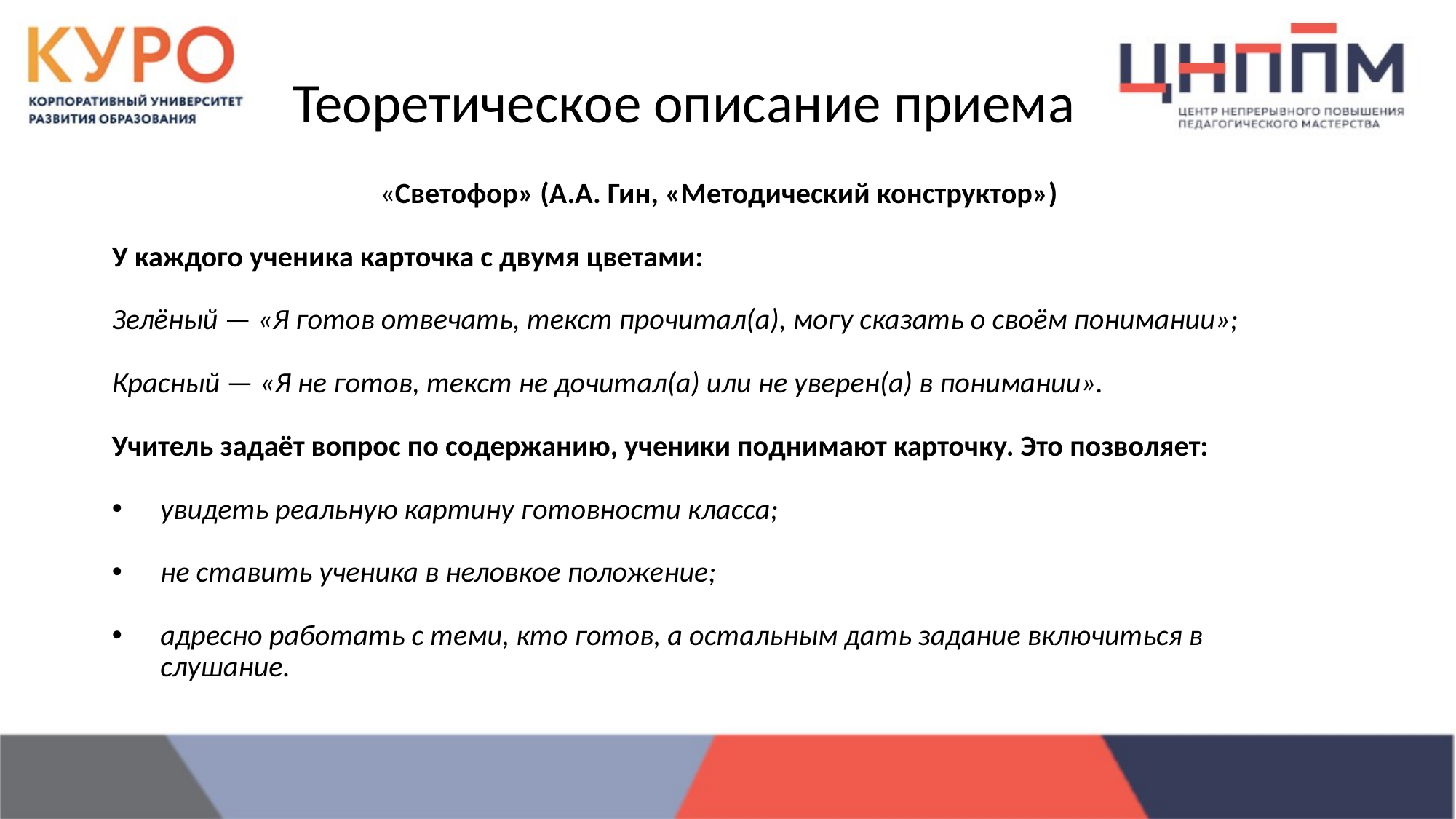

# Теоретическое описание приема
«Светофор» (А.А. Гин, «Методический конструктор»)

У каждого ученика карточка с двумя цветами:

Зелёный — «Я готов отвечать, текст прочитал(а), могу сказать о своём понимании»;

Красный — «Я не готов, текст не дочитал(а) или не уверен(а) в понимании».

Учитель задаёт вопрос по содержанию, ученики поднимают карточку. Это позволяет:

увидеть реальную картину готовности класса;

не ставить ученика в неловкое положение;

адресно работать с теми, кто готов, а остальным дать задание включиться в слушание.